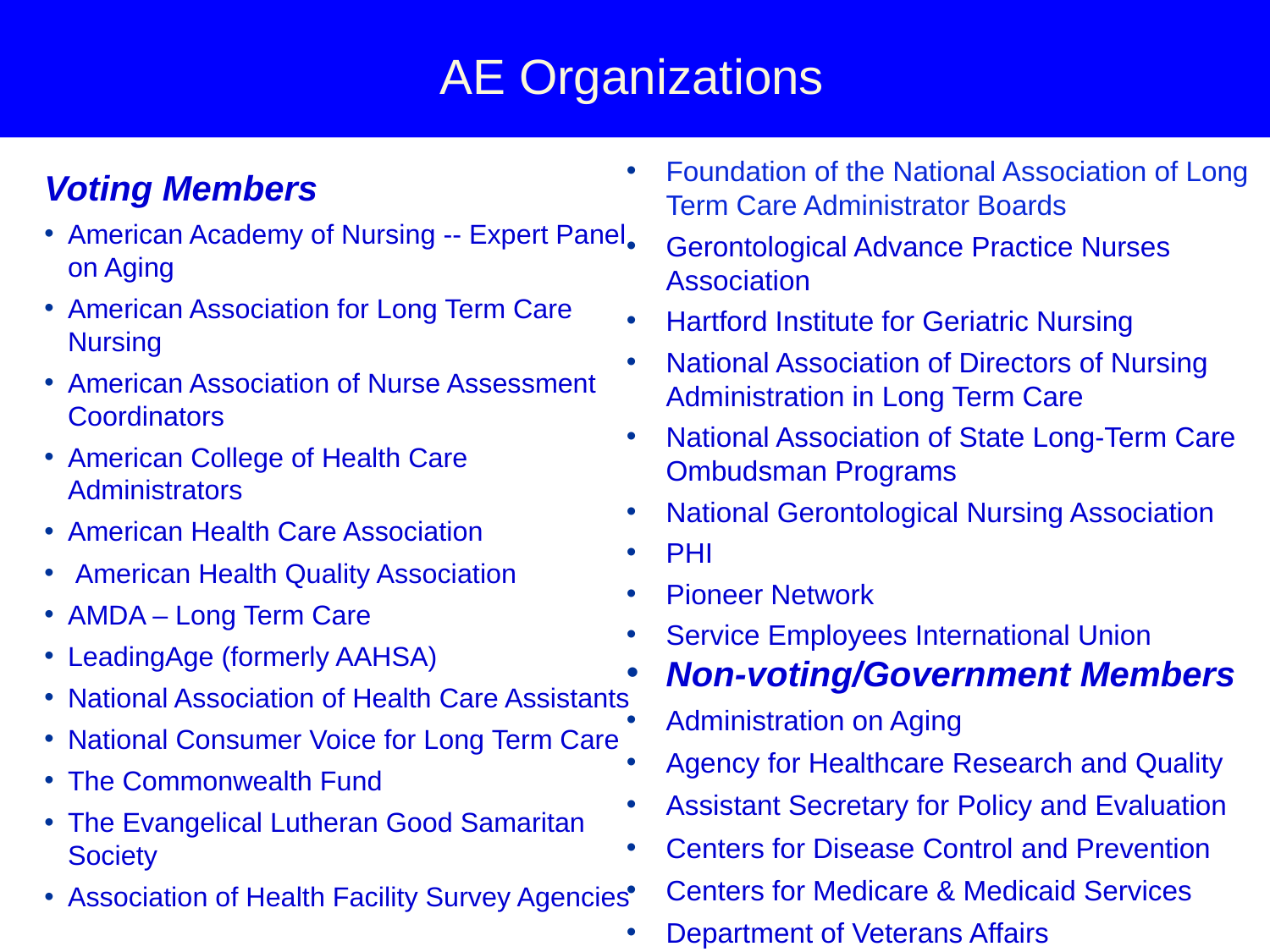

# AE Organizations
Foundation of the National Association of Long Term Care Administrator Boards
Gerontological Advance Practice Nurses Association
Hartford Institute for Geriatric Nursing
National Association of Directors of Nursing Administration in Long Term Care
National Association of State Long-Term Care Ombudsman Programs
National Gerontological Nursing Association
PHI
Pioneer Network
Service Employees International Union
Non-voting/Government Members
Administration on Aging
Agency for Healthcare Research and Quality
Assistant Secretary for Policy and Evaluation
Centers for Disease Control and Prevention
Centers for Medicare & Medicaid Services
Department of Veterans Affairs

Voting Members
American Academy of Nursing -- Expert Panel on Aging
American Association for Long Term Care Nursing
American Association of Nurse Assessment Coordinators
American College of Health Care Administrators
American Health Care Association
 American Health Quality Association
AMDA – Long Term Care
LeadingAge (formerly AAHSA)
National Association of Health Care Assistants
National Consumer Voice for Long Term Care
The Commonwealth Fund
The Evangelical Lutheran Good Samaritan Society
Association of Health Facility Survey Agencies